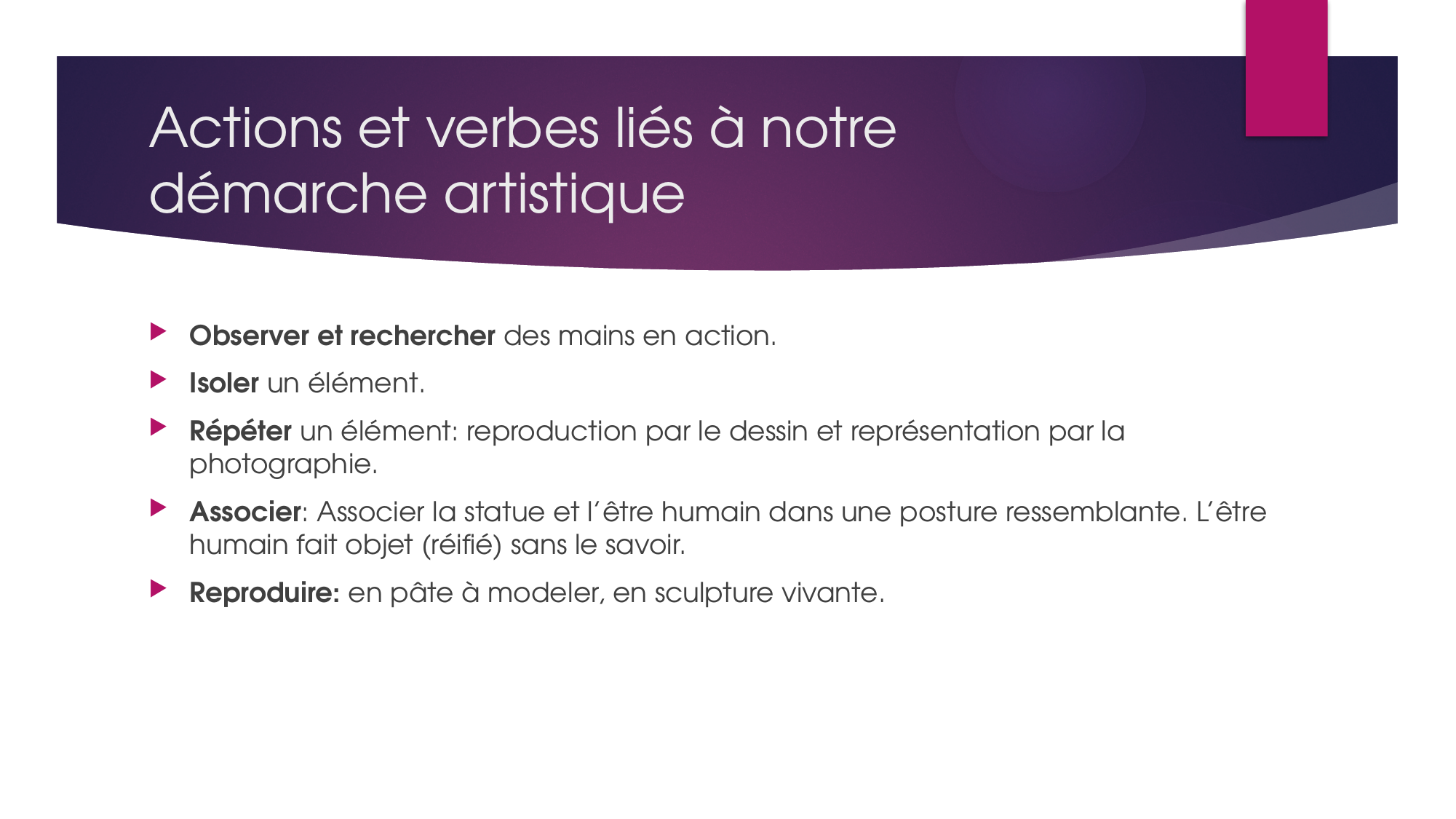

# Actions et verbes liés à notre démarche artistique

Observer et rechercher des mains en action.
Isoler un élément.
Répéter un élément: reproduction par le dessin et représentation par la photographie.
Associer: Associer la statue et l’être humain dans une posture ressemblante. L’être humain fait objet (réifié) sans le savoir.
Reproduire: en pâte à modeler, en sculpture vivante.